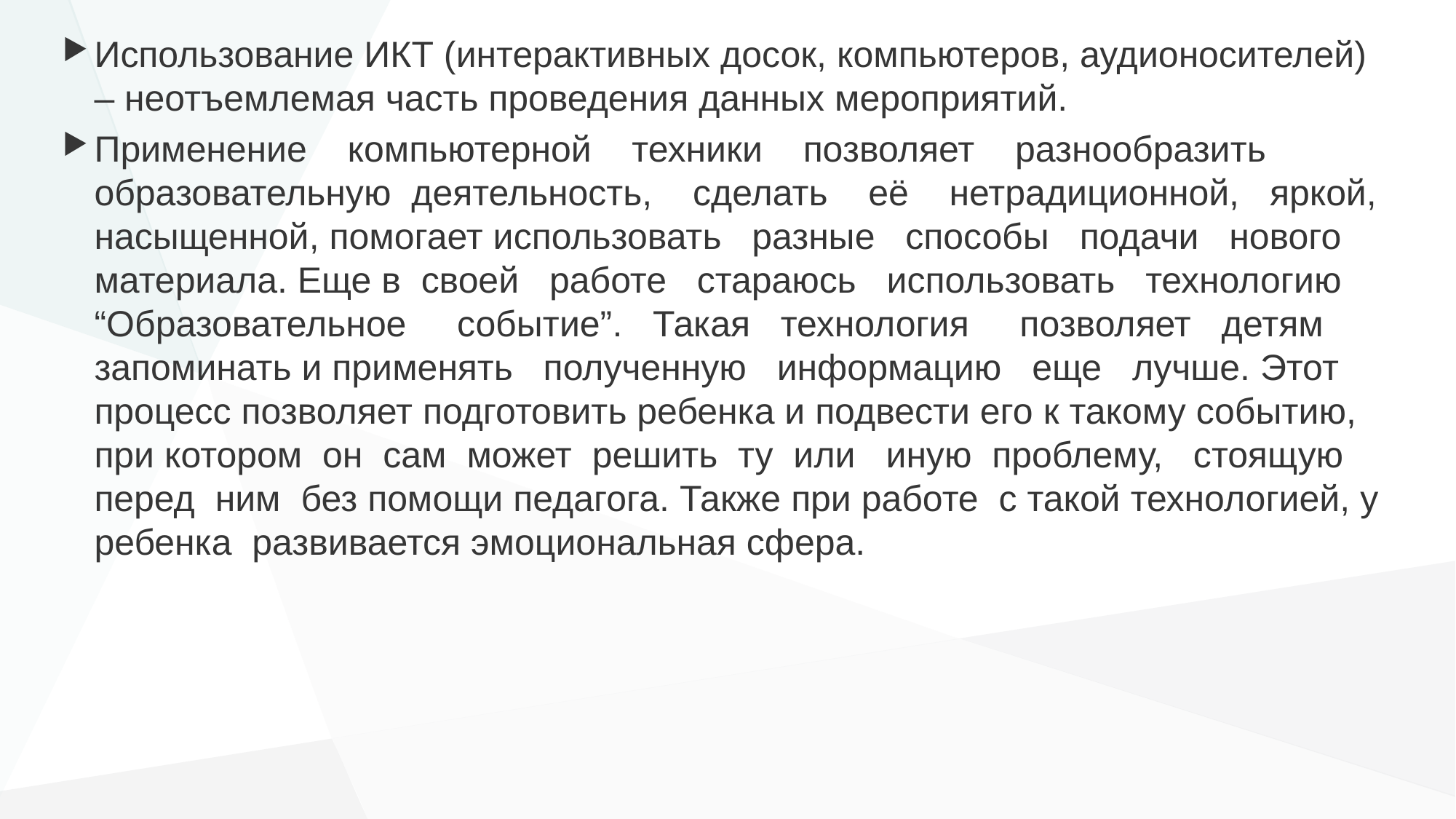

Использование ИКТ (интерактивных досок, компьютеров, аудионосителей) – неотъемлемая часть проведения данных мероприятий.
Применение    компьютерной    техники    позволяет    разнообразить          образовательную  деятельность,    сделать    её    нетрадиционной,   яркой, насыщенной, помогает использовать   разные   способы   подачи   нового материала. Еще в  своей   работе   стараюсь   использовать   технологию   “Образовательное     событие”.   Такая   технология     позволяет   детям    запоминать и применять   полученную   информацию   еще   лучше. Этот  процесс позволяет подготовить ребенка и подвести его к такому событию, при котором  он  сам  может  решить  ту  или   иную  проблему,   стоящую  перед  ним  без помощи педагога. Также при работе  с такой технологией, у ребенка  развивается эмоциональная сфера.